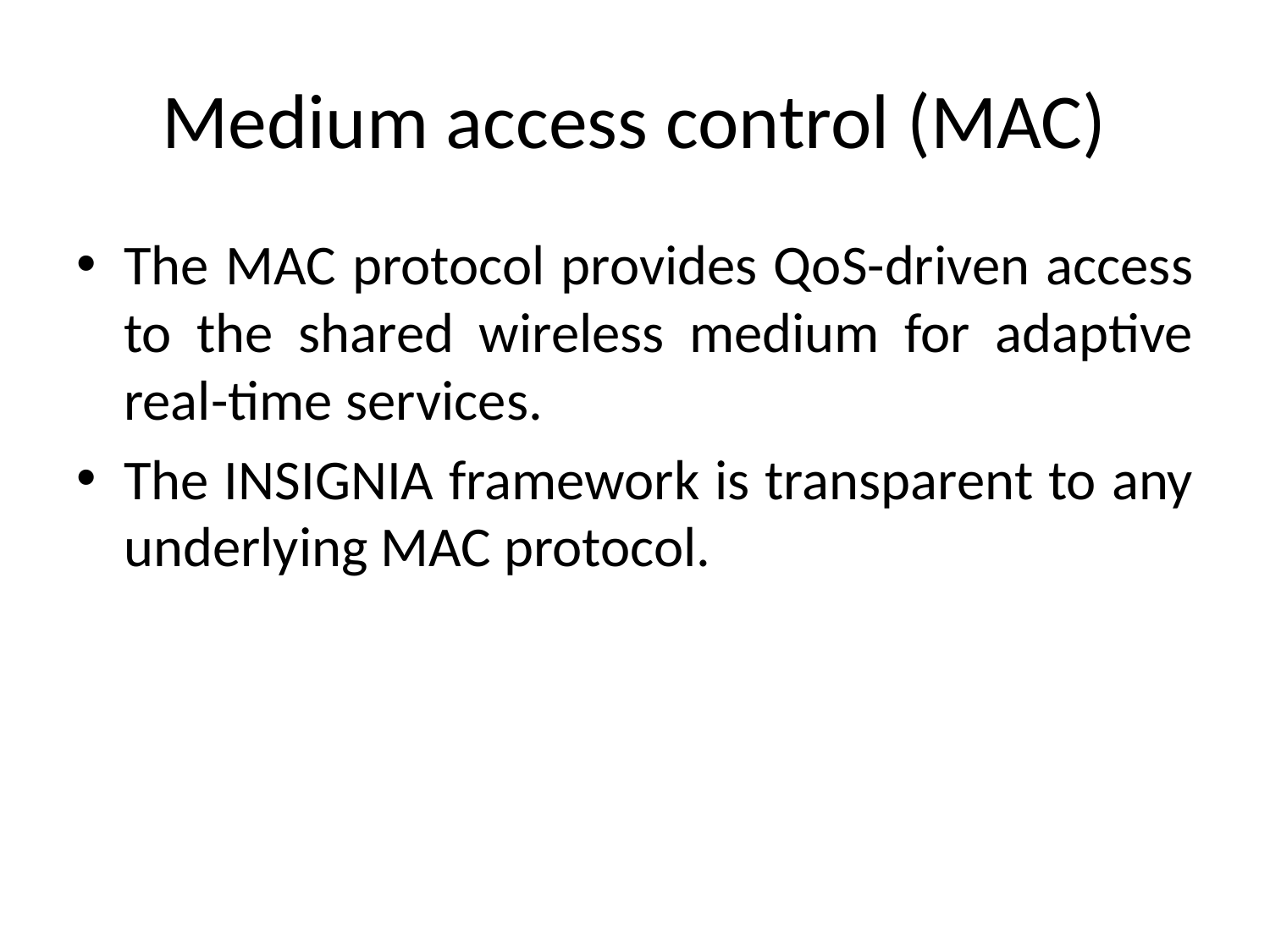

# Medium access control (MAC)
The MAC protocol provides QoS-driven access to the shared wireless medium for adaptive real-time services.
The INSIGNIA framework is transparent to any underlying MAC protocol.